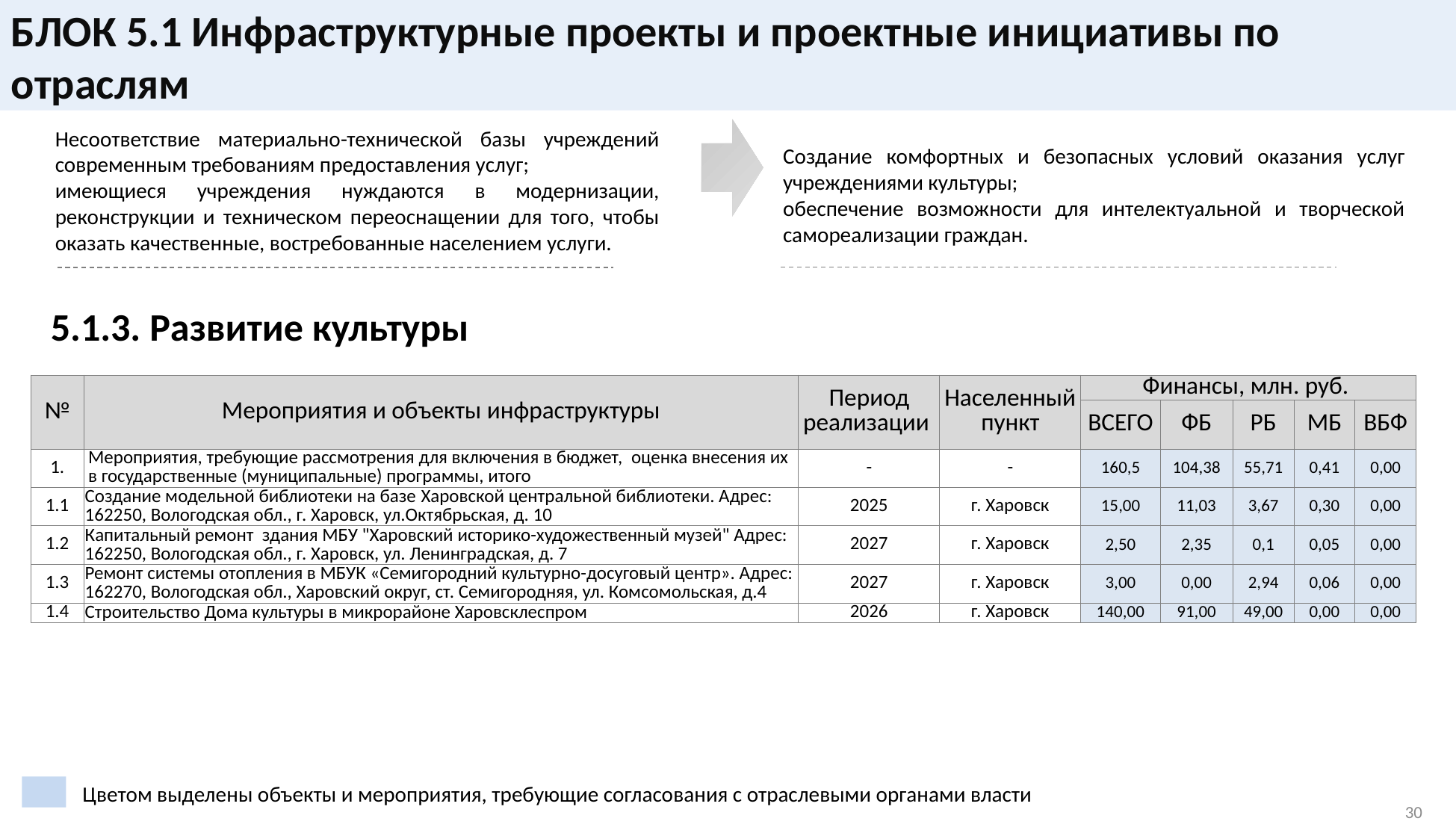

БЛОК 5.1 Инфраструктурные проекты и проектные инициативы по отраслям
Несоответствие материально-технической базы учреждений современным требованиям предоставления услуг;
имеющиеся учреждения нуждаются в модернизации, реконструкции и техническом переоснащении для того, чтобы оказать качественные, востребованные населением услуги.

Создание комфортных и безопасных условий оказания услуг учреждениями культуры;
обеспечение возможности для интелектуальной и творческой самореализации граждан.
5.1.3. Развитие культуры
| № | Мероприятия и объекты инфраструктуры | Период реализации | Населенный пункт | Финансы, млн. руб. |  |  |  |  |
| --- | --- | --- | --- | --- | --- | --- | --- | --- |
|  |  |  |  | ВСЕГО | ФБ | РБ | МБ | ВБФ |
| 1. | Мероприятия, требующие рассмотрения для включения в бюджет, оценка внесения их в государственные (муниципальные) программы, итого | - | - | 160,5 | 104,38 | 55,71 | 0,41 | 0,00 |
| 1.1 | Создание модельной библиотеки на базе Харовской центральной библиотеки. Адрес: 162250, Вологодская обл., г. Харовск, ул.Октябрьская, д. 10 | 2025 | г. Харовск | 15,00 | 11,03 | 3,67 | 0,30 | 0,00 |
| 1.2 | Капитальный ремонт здания МБУ "Харовский историко-художественный музей" Адрес: 162250, Вологодская обл., г. Харовск, ул. Ленинградская, д. 7 | 2027 | г. Харовск | 2,50 | 2,35 | 0,1 | 0,05 | 0,00 |
| 1.3 | Ремонт системы отопления в МБУК «Семигородний культурно-досуговый центр». Адрес: 162270, Вологодская обл., Харовский округ, ст. Семигородняя, ул. Комсомольская, д.4 | 2027 | г. Харовск | 3,00 | 0,00 | 2,94 | 0,06 | 0,00 |
| 1.4 | Строительство Дома культуры в микрорайоне Харовсклеспром | 2026 | г. Харовск | 140,00 | 91,00 | 49,00 | 0,00 | 0,00 |
Цветом выделены объекты и мероприятия, требующие согласования с отраслевыми органами власти

30